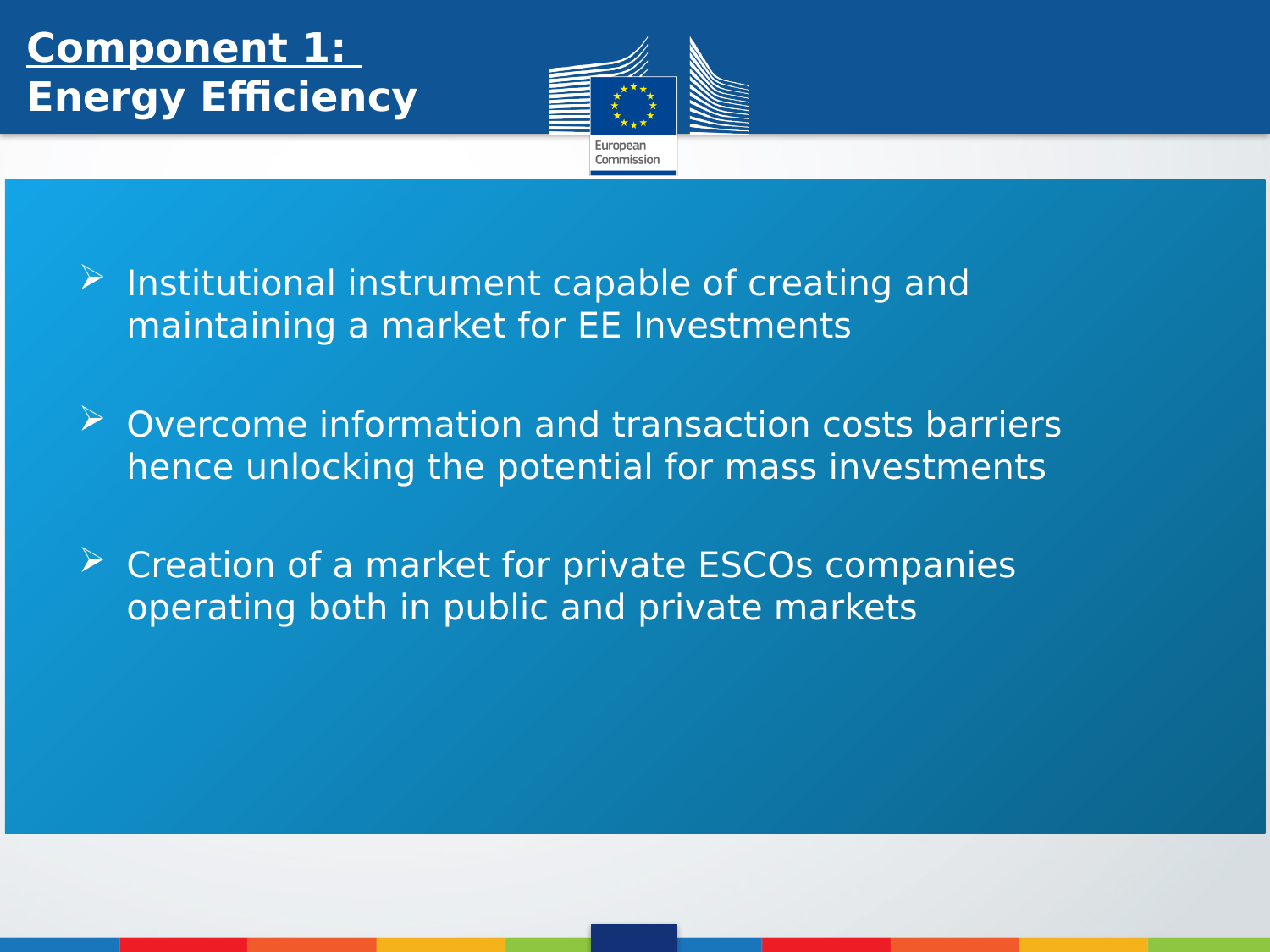

Component 1:
Energy Efficiency

Institutional instrument capable of creating and maintaining a market for EE Investments

Overcome information and transaction costs barriers hence unlocking the potential for mass investments

Creation of a market for private ESCOs companies operating both in public and private markets